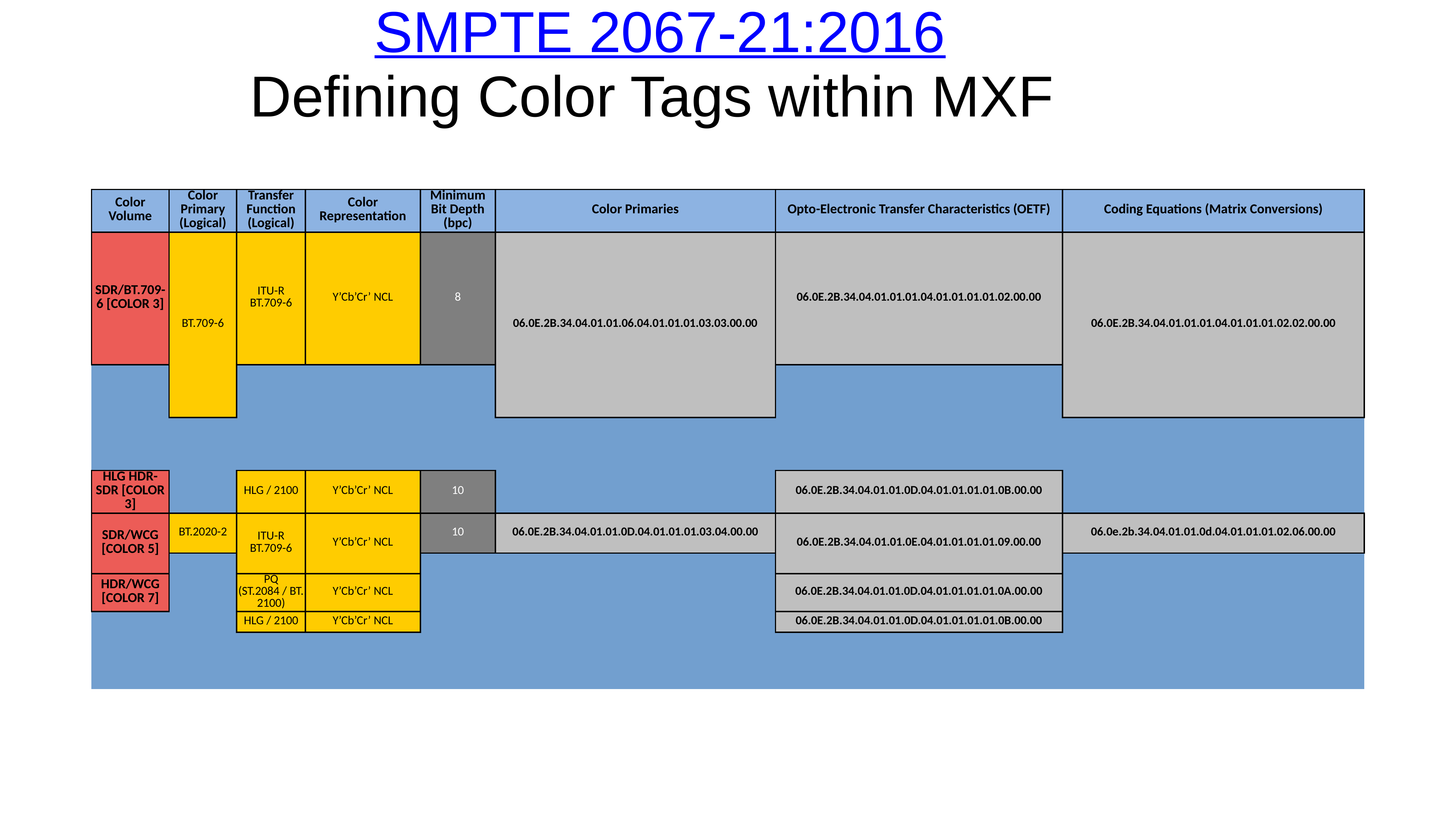

# SMPTE 2067-21:2016 Defining Color Tags within MXF
| Color Volume | Color Primary (Logical) | Transfer Function (Logical) | Color Representation | Minimum Bit Depth (bpc) | Color Primaries | Opto-Electronic Transfer Characteristics (OETF) | Coding Equations (Matrix Conversions) |
| --- | --- | --- | --- | --- | --- | --- | --- |
| SDR/BT.709-6 [COLOR 3] | BT.709-6 | ITU-R BT.709-6 | Y’Cb’Cr’ NCL | 8 | 06.0E.2B.34.04.01.01.06.04.01.01.01.03.03.00.00 | 06.0E.2B.34.04.01.01.01.04.01.01.01.01.02.00.00 | 06.0E.2B.34.04.01.01.01.04.01.01.01.02.02.00.00 |
|  |  |  |  |  |  |  |  |
|  |  |  |  |  |  |  |  |
| HLG HDR-SDR [COLOR 3] |  | HLG / 2100 | Y’Cb’Cr’ NCL | 10 |  | 06.0E.2B.34.04.01.01.0D.04.01.01.01.01.0B.00.00 |  |
| SDR/WCG [COLOR 5] | BT.2020-2 | ITU-R BT.709-6 | Y’Cb’Cr’ NCL | 10 | 06.0E.2B.34.04.01.01.0D.04.01.01.01.03.04.00.00 | 06.0E.2B.34.04.01.01.0E.04.01.01.01.01.09.00.00 | 06.0e.2b.34.04.01.01.0d.04.01.01.01.02.06.00.00 |
|  |  |  |  |  |  |  |  |
| HDR/WCG [COLOR 7] |  | PQ (ST.2084 / BT. 2100) | Y’Cb’Cr’ NCL |  |  | 06.0E.2B.34.04.01.01.0D.04.01.01.01.01.0A.00.00 |  |
|  |  | HLG / 2100 | Y’Cb’Cr’ NCL |  |  | 06.0E.2B.34.04.01.01.0D.04.01.01.01.01.0B.00.00 |  |
|  |  |  |  |  |  |  |  |
|  |  |  |  |  |  |  |  |
|  |  |  |  |  |  |  |  |
|  |  |  |  |  |  |  |  |
Chris Arley Seeger - Director, Advanced Content Production Technology
4
© 2016 NBCUniversal, LLC.